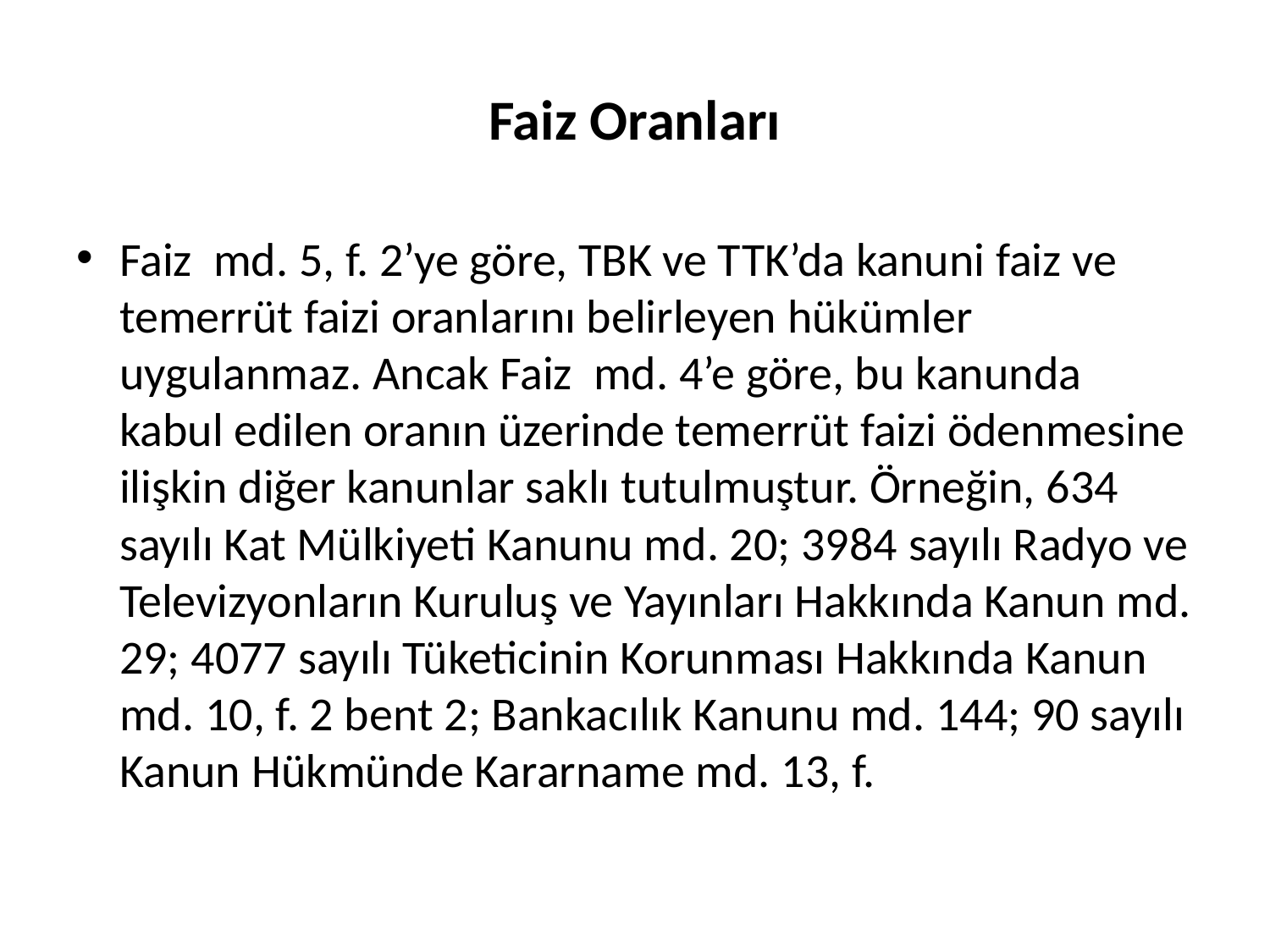

# Faiz Oranları
Faiz  md. 5, f. 2’ye göre, TBK ve TTK’da kanuni faiz ve temerrüt faizi oranlarını belirleyen hükümler uygulanmaz. Ancak Faiz  md. 4’e göre, bu kanunda kabul edilen oranın üzerinde temerrüt faizi ödenmesine ilişkin diğer kanunlar saklı tutulmuştur. Örneğin, 634 sayılı Kat Mülkiyeti Kanunu md. 20; 3984 sayılı Radyo ve Televizyonların Kuruluş ve Yayınları Hakkında Kanun md. 29; 4077 sayılı Tüketicinin Korunması Hakkında Kanun md. 10, f. 2 bent 2; Bankacılık Kanunu md. 144; 90 sayılı Kanun Hükmünde Kararname md. 13, f.